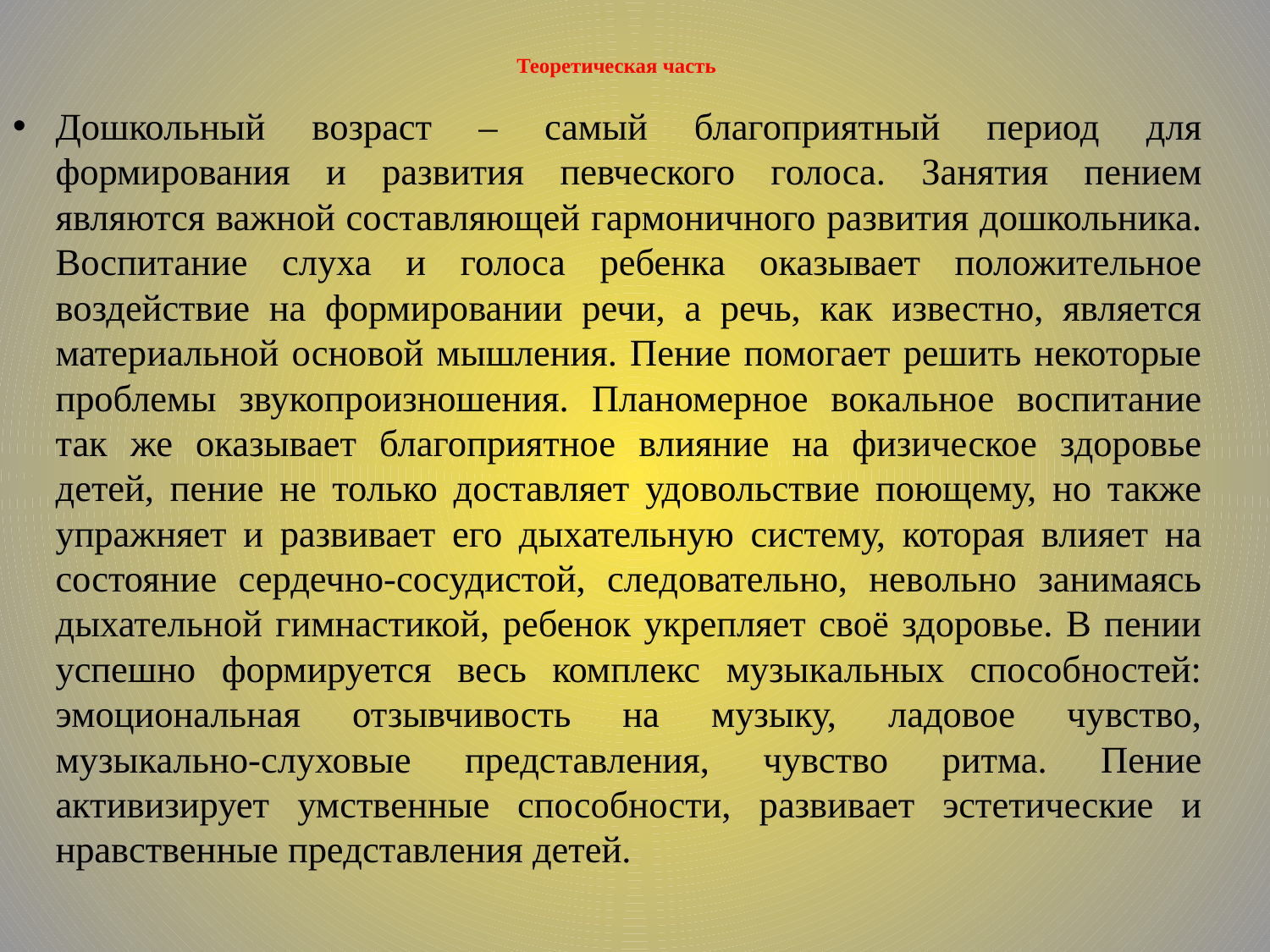

# Теоретическая часть
Дошкольный возраст – самый благоприятный период для формирования и развития певческого голоса. Занятия пением являются важной составляющей гармоничного развития дошкольника. Воспитание слуха и голоса ребенка оказывает положительное воздействие на формировании речи, а речь, как известно, является материальной основой мышления. Пение помогает решить некоторые проблемы звукопроизношения. Планомерное вокальное воспитание так же оказывает благоприятное влияние на физическое здоровье детей, пение не только доставляет удовольствие поющему, но также упражняет и развивает его дыхательную систему, которая влияет на состояние сердечно-сосудистой, следовательно, невольно занимаясь дыхательной гимнастикой, ребенок укрепляет своё здоровье. В пении успешно формируется весь комплекс музыкальных способностей: эмоциональная отзывчивость на музыку, ладовое чувство, музыкально-слуховые представления, чувство ритма. Пение активизирует умственные способности, развивает эстетические и нравственные представления детей.